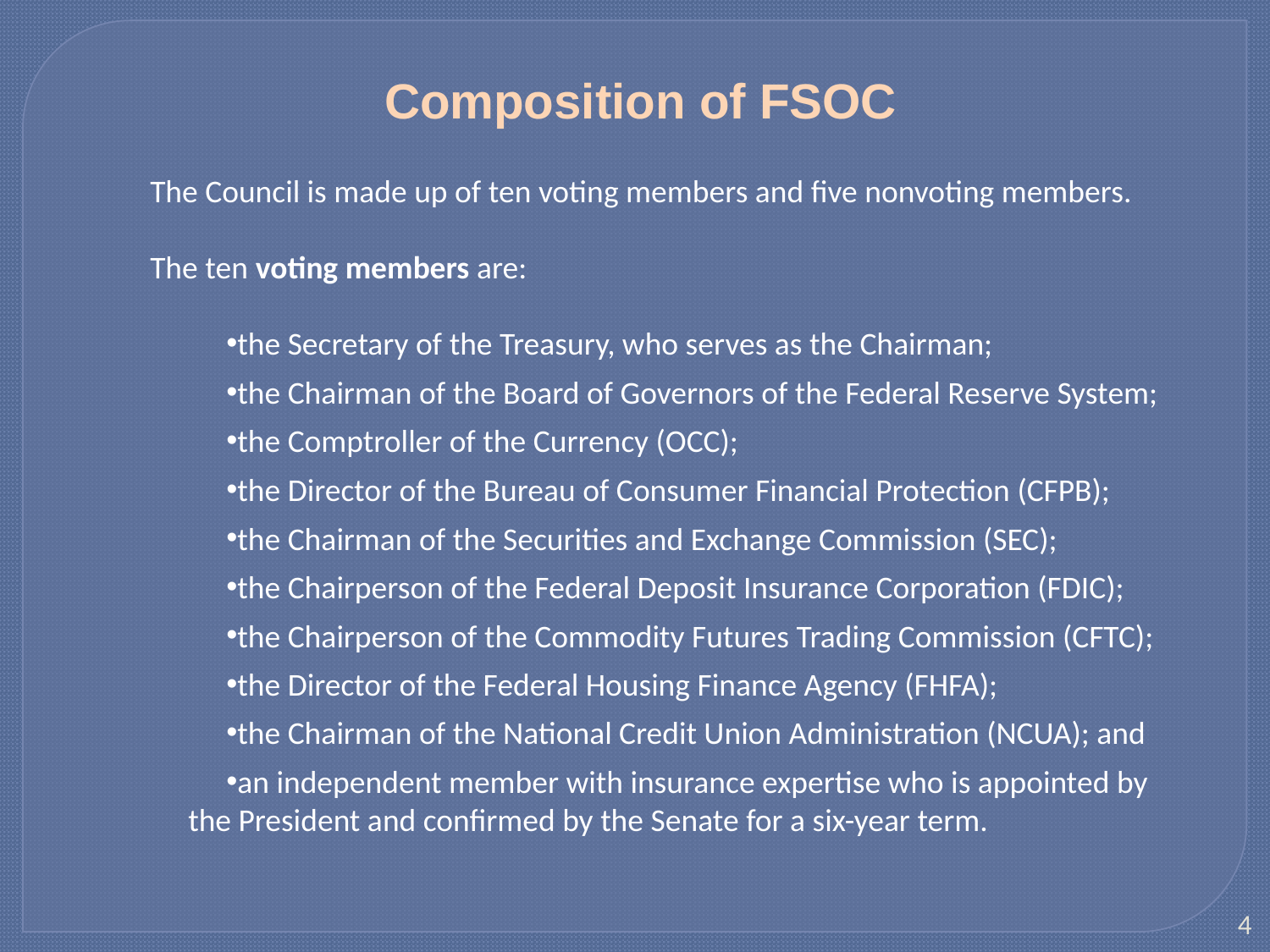

Composition of FSOC
The Council is made up of ten voting members and five nonvoting members.

The ten voting members are:

the Secretary of the Treasury, who serves as the Chairman;
the Chairman of the Board of Governors of the Federal Reserve System;
the Comptroller of the Currency (OCC);
the Director of the Bureau of Consumer Financial Protection (CFPB);
the Chairman of the Securities and Exchange Commission (SEC);
the Chairperson of the Federal Deposit Insurance Corporation (FDIC);
the Chairperson of the Commodity Futures Trading Commission (CFTC);
the Director of the Federal Housing Finance Agency (FHFA);
the Chairman of the National Credit Union Administration (NCUA); and
an independent member with insurance expertise who is appointed by the President and confirmed by the Senate for a six-year term.

4